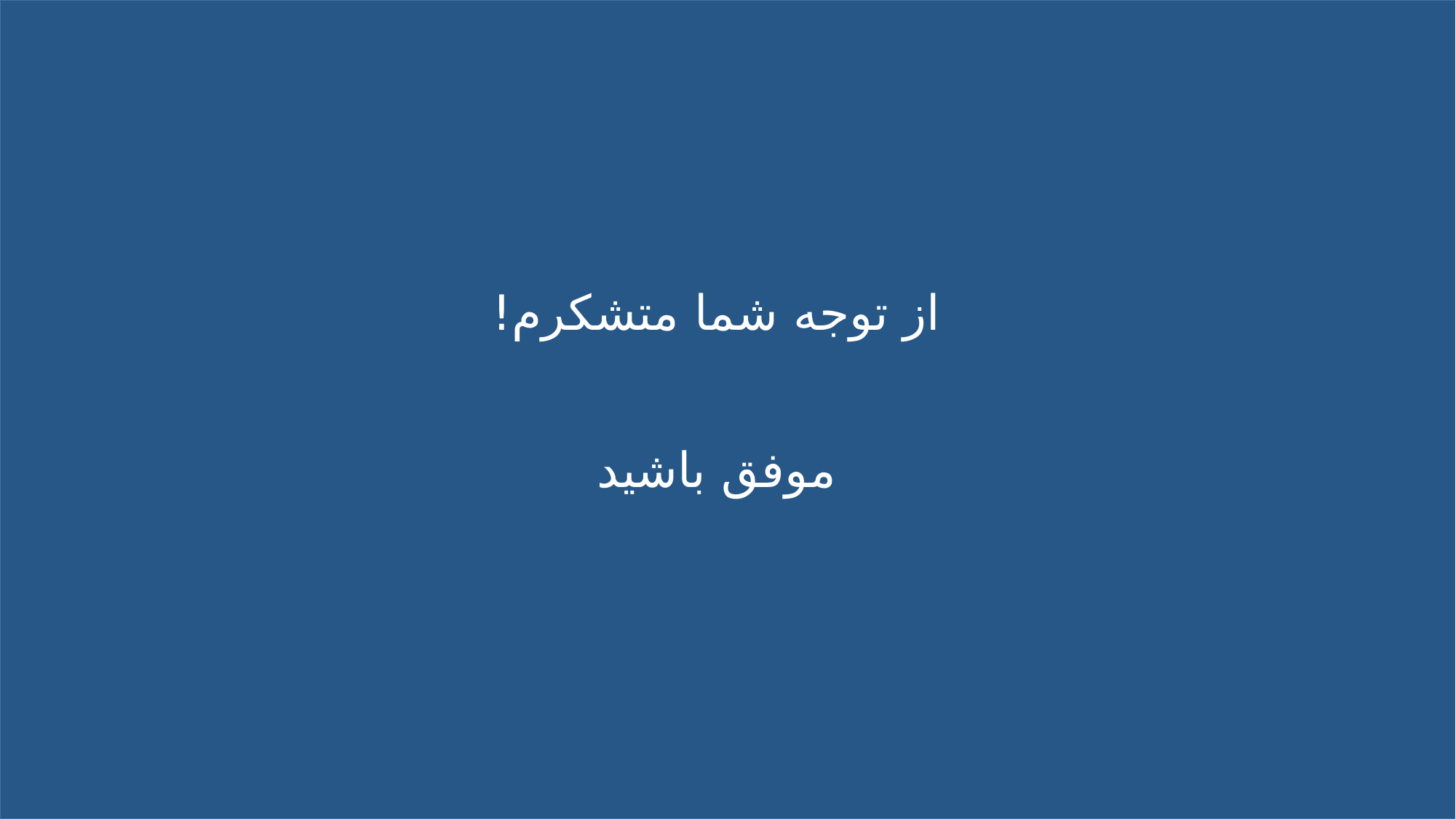

# از توجه شما متشکرم! موفق باشید